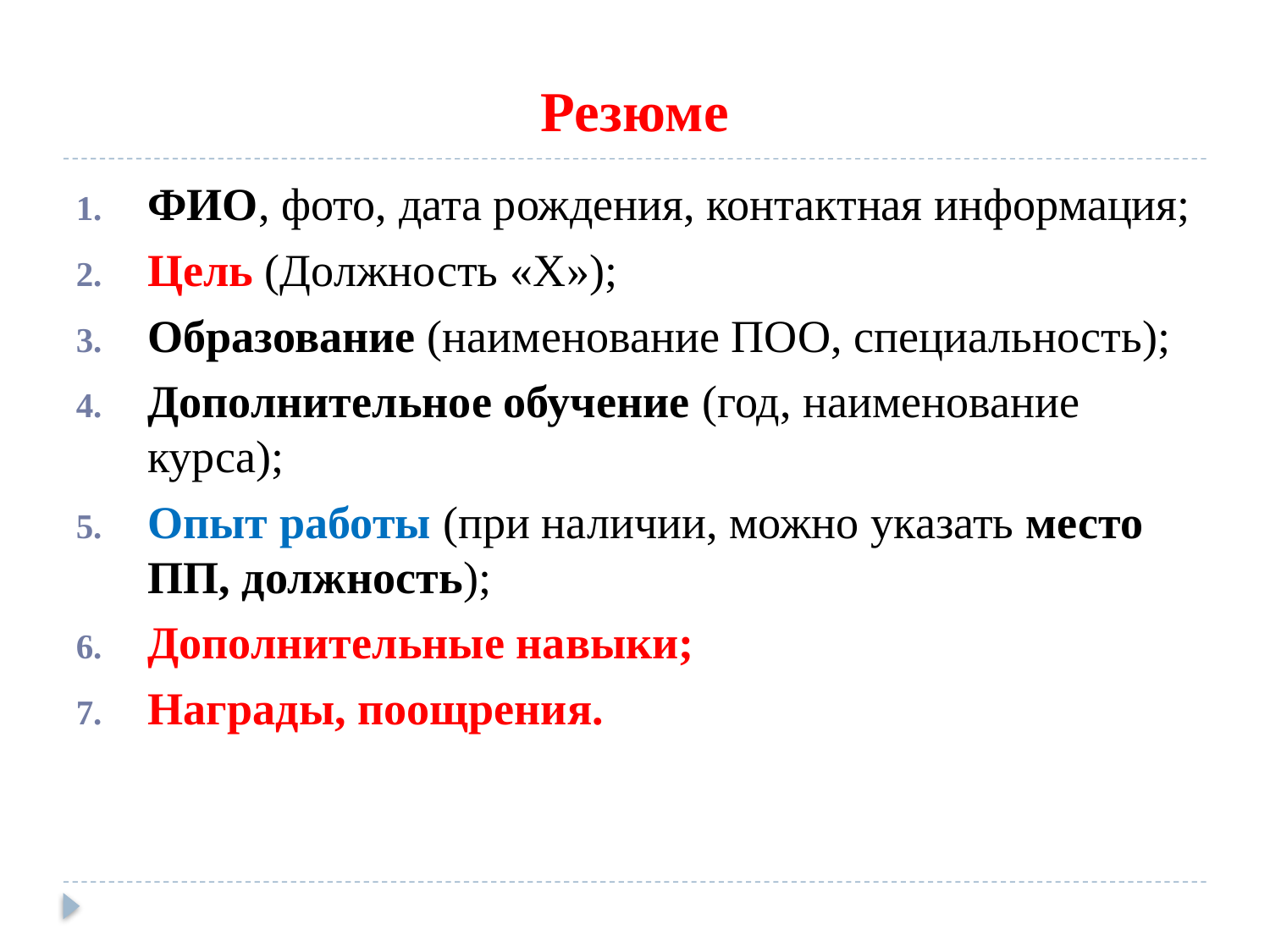

# Резюме
ФИО, фото, дата рождения, контактная информация;
Цель (Должность «X»);
Образование (наименование ПОО, специальность);
Дополнительное обучение (год, наименование курса);
Опыт работы (при наличии, можно указать место ПП, должность);
Дополнительные навыки;
Награды, поощрения.